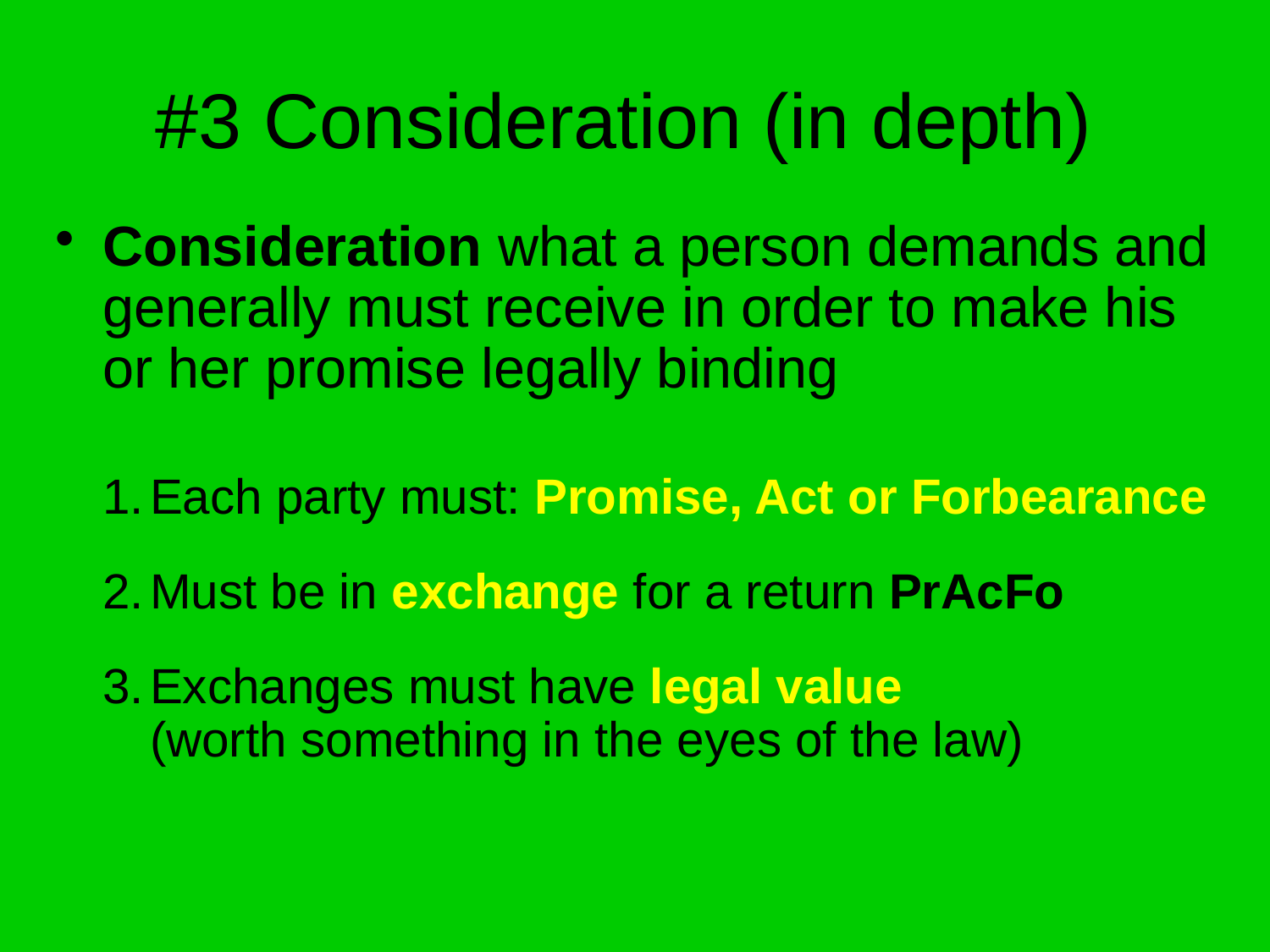

# #3 Consideration (in depth)
Consideration what a person demands and generally must receive in order to make his or her promise legally binding
Each party must: Promise, Act or Forbearance
Must be in exchange for a return PrAcFo
Exchanges must have legal value
(worth something in the eyes of the law)